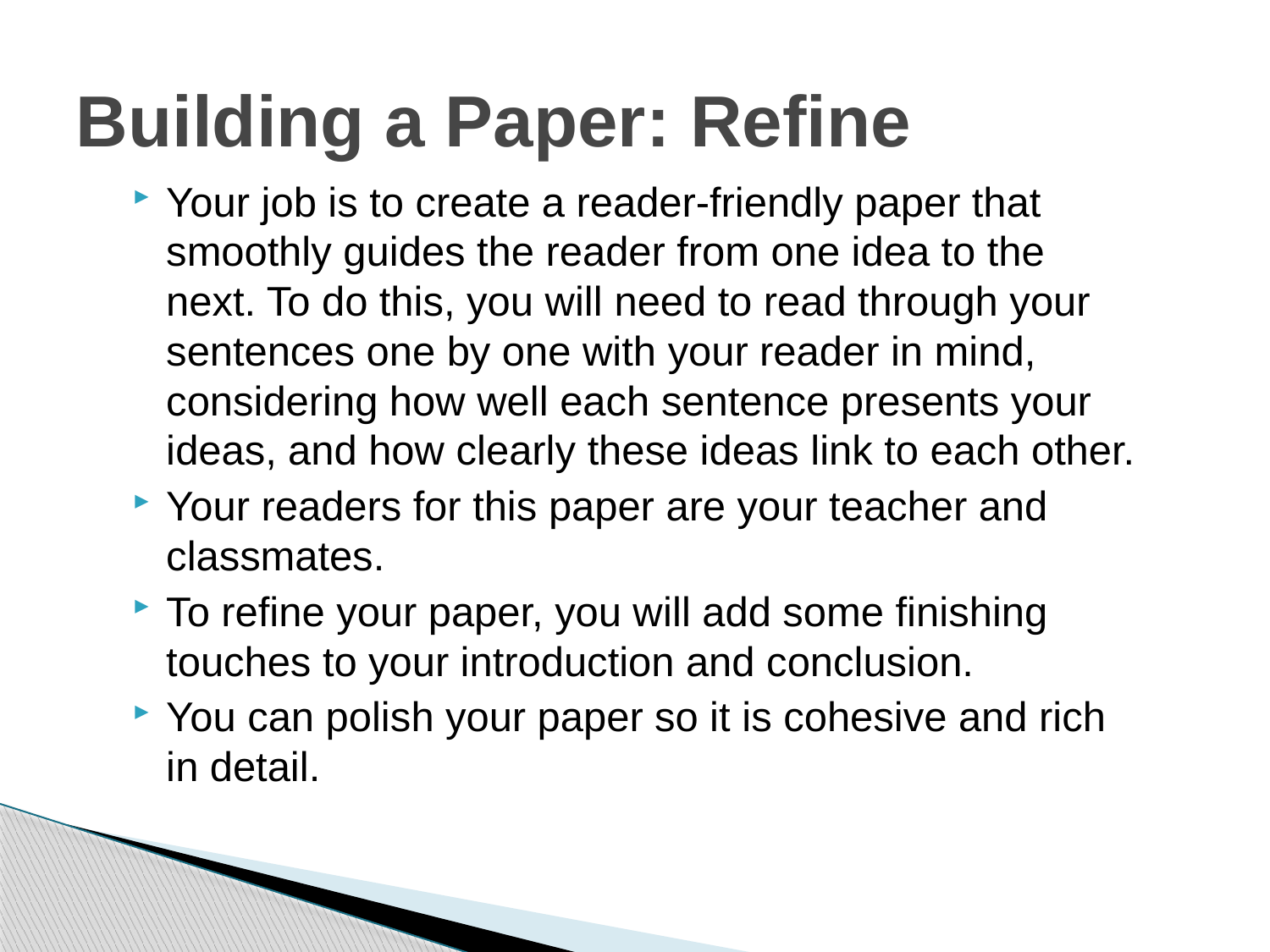

# Building a Paper: Refine
Your job is to create a reader-friendly paper that smoothly guides the reader from one idea to the next. To do this, you will need to read through your sentences one by one with your reader in mind, considering how well each sentence presents your ideas, and how clearly these ideas link to each other.
Your readers for this paper are your teacher and classmates.
To refine your paper, you will add some finishing touches to your introduction and conclusion.
You can polish your paper so it is cohesive and rich in detail.